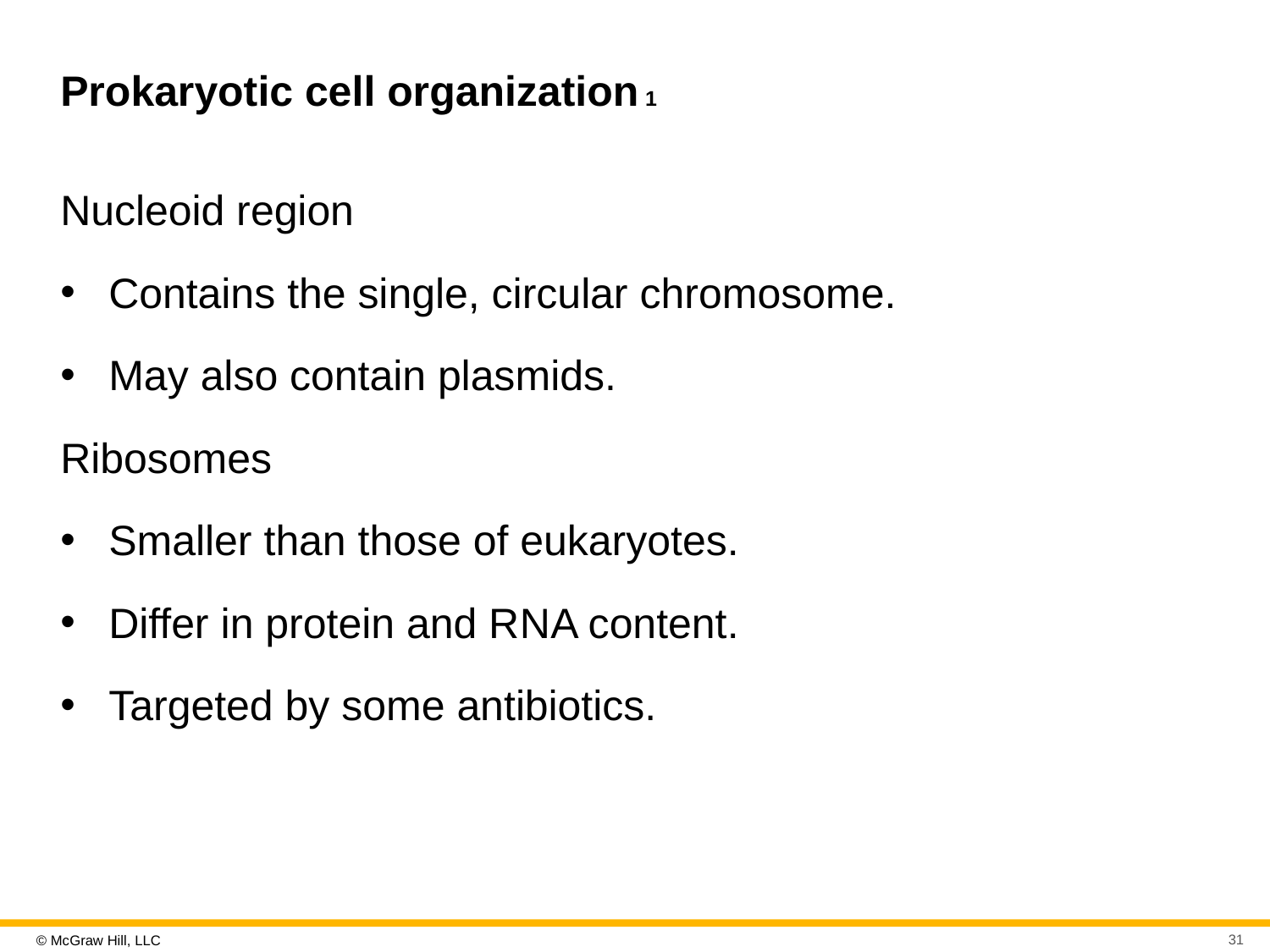

# Prokaryotic cell organization 1
Nucleoid region
Contains the single, circular chromosome.
May also contain plasmids.
Ribosomes
Smaller than those of eukaryotes.
Differ in protein and R N A content.
Targeted by some antibiotics.
31